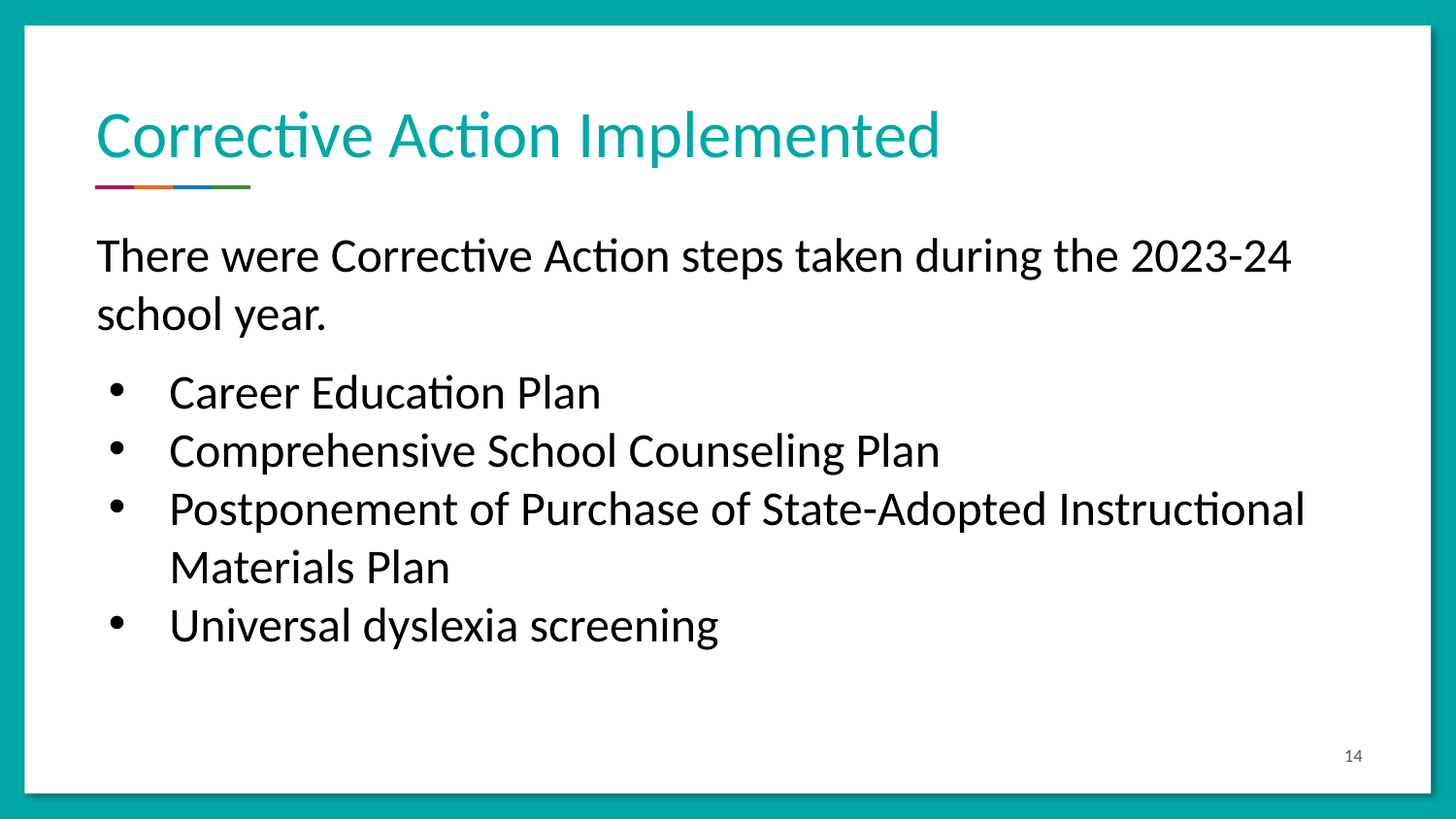

# Corrective Action Implemented
There were Corrective Action steps taken during the 2023-24 school year.
Career Education Plan
Comprehensive School Counseling Plan
Postponement of Purchase of State-Adopted Instructional Materials Plan
Universal dyslexia screening
14